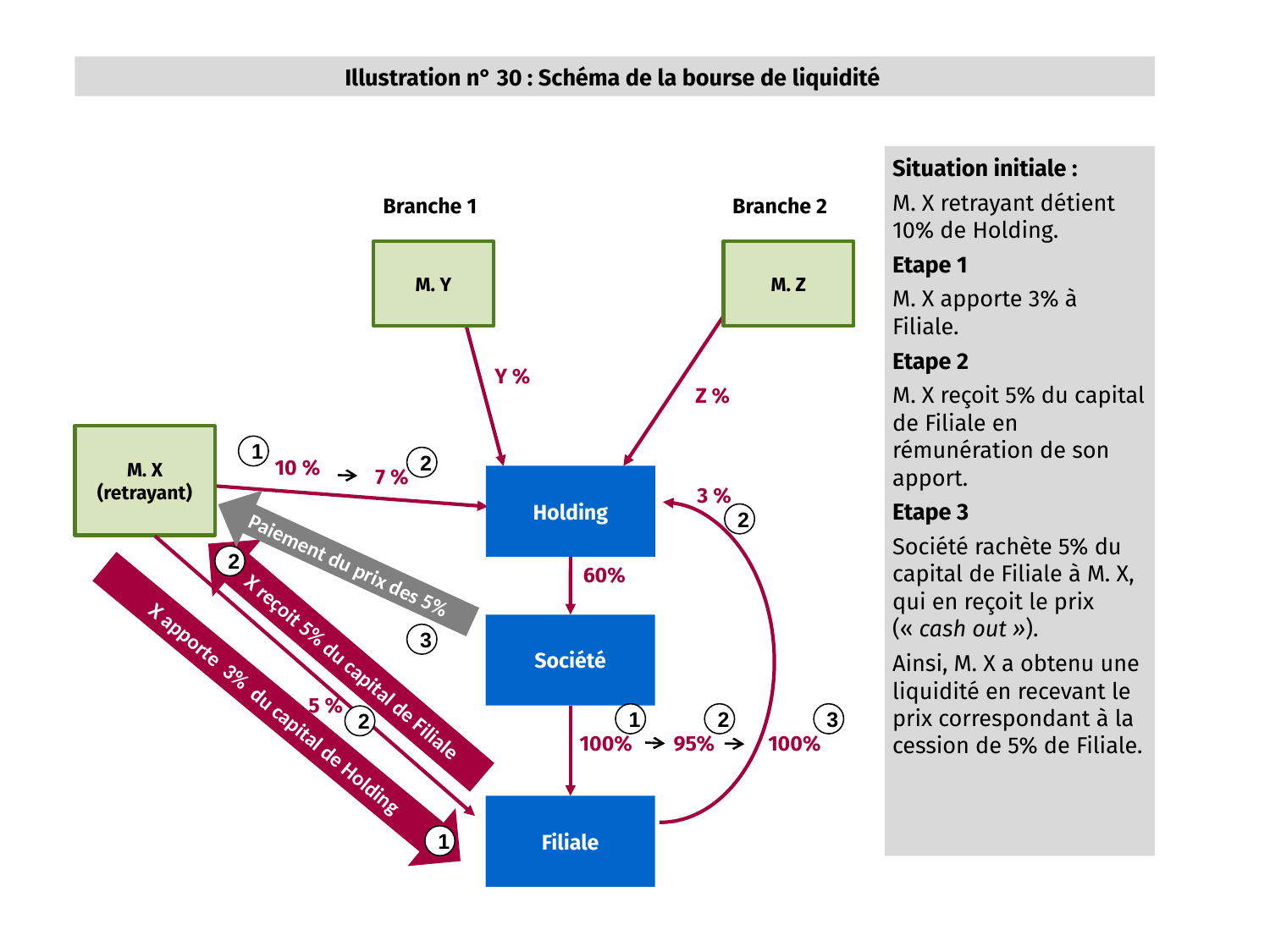

Illustration n° 30 : Schéma de la bourse de liquidité

Situation initiale :
M. X retrayant détient 10% de Holding.
Etape 1
M. X apporte 3% à Filiale.
Etape 2
M. X reçoit 5% du capital de Filiale en rémunération de son apport.
Etape 3
Société rachète 5% du capital de Filiale à M. X, qui en reçoit le prix (« cash out »).
Ainsi, M. X a obtenu une liquidité en recevant le prix correspondant à la cession de 5% de Filiale.

Branche 1
Branche 2
M. Y
M. Z
Y %
Z %
M. X
(retrayant)
1
10 %
2
7 %
Holding
3 %
2
Paiement du prix des 5%
2

60%
Société
X reçoit 5% du capital de Filiale
3
X apporte  3%  du capital de Holding
5 %
1
2
3
2
100%
95%
100%
Filiale
1